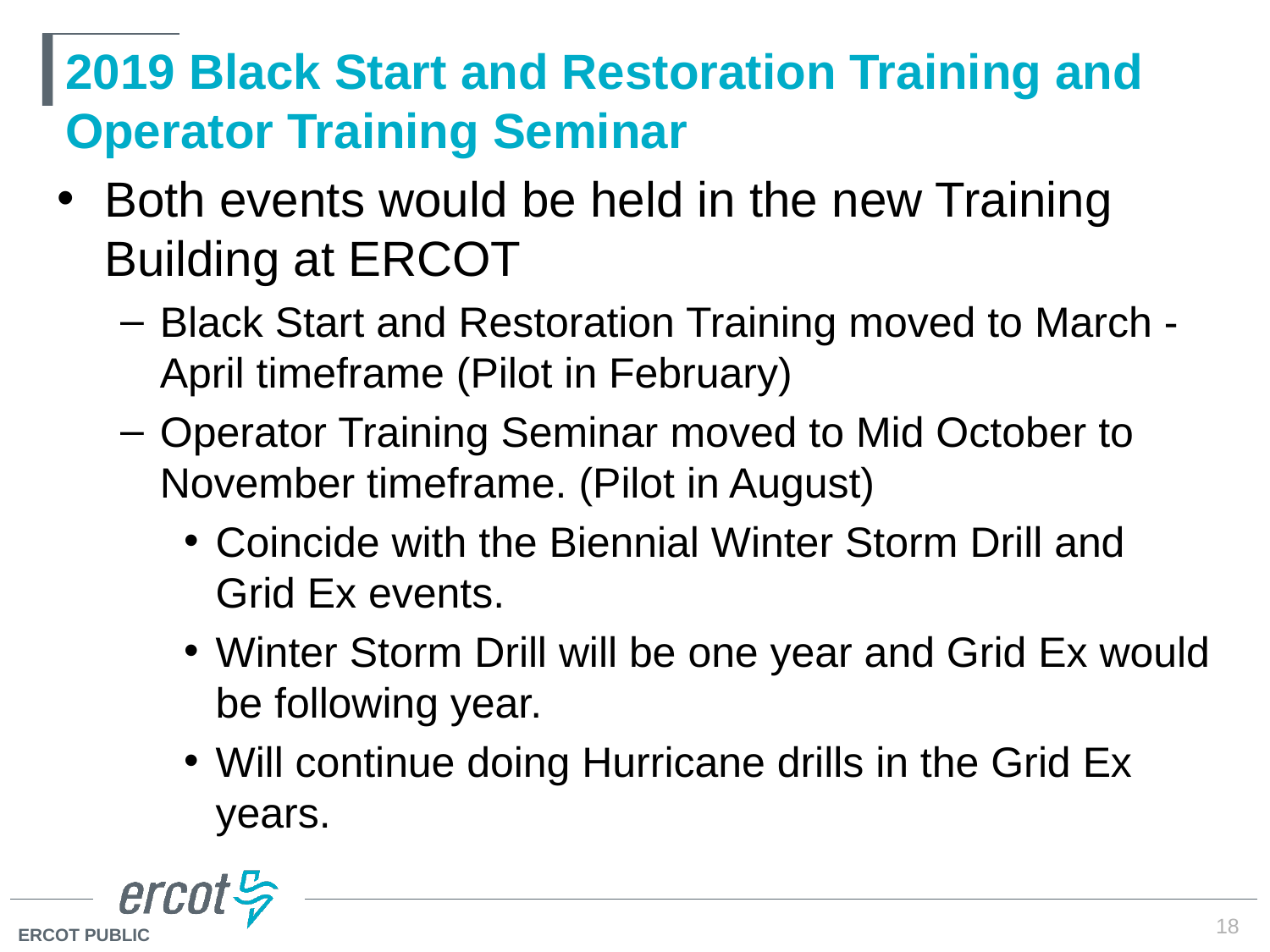

# 2019 Black Start and Restoration Training and Operator Training Seminar
Both events would be held in the new Training Building at ERCOT
Black Start and Restoration Training moved to March - April timeframe (Pilot in February)
Operator Training Seminar moved to Mid October to November timeframe. (Pilot in August)
Coincide with the Biennial Winter Storm Drill and Grid Ex events.
Winter Storm Drill will be one year and Grid Ex would be following year.
Will continue doing Hurricane drills in the Grid Ex years.
18